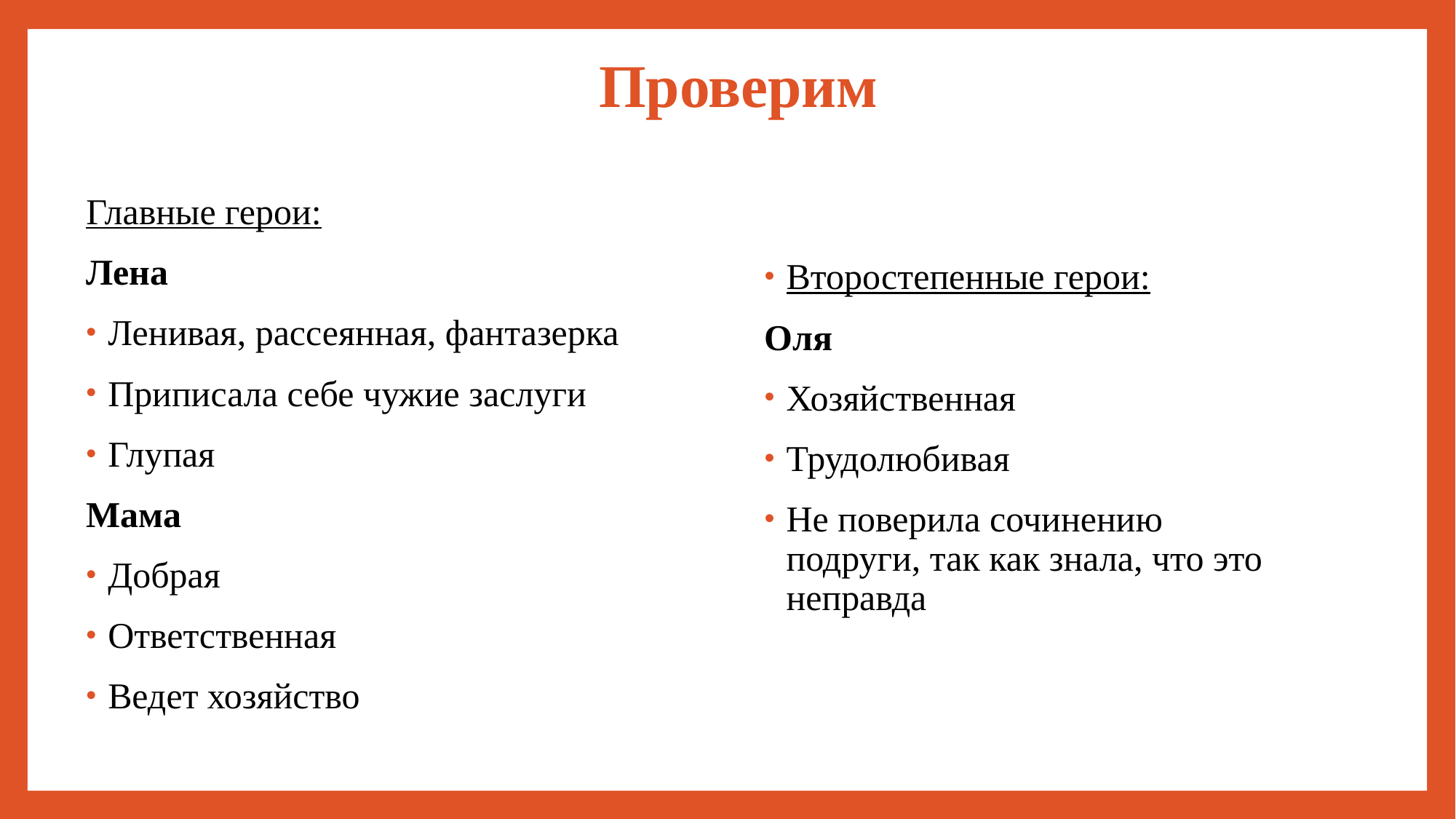

# Проверим
Главные герои:
Лена
Ленивая, рассеянная, фантазерка
Приписала себе чужие заслуги
Глупая
Мама
Добрая
Ответственная
Ведет хозяйство

Второстепенные герои:
Оля
Хозяйственная
Трудолюбивая
Не поверила сочинению подруги, так как знала, что это неправда